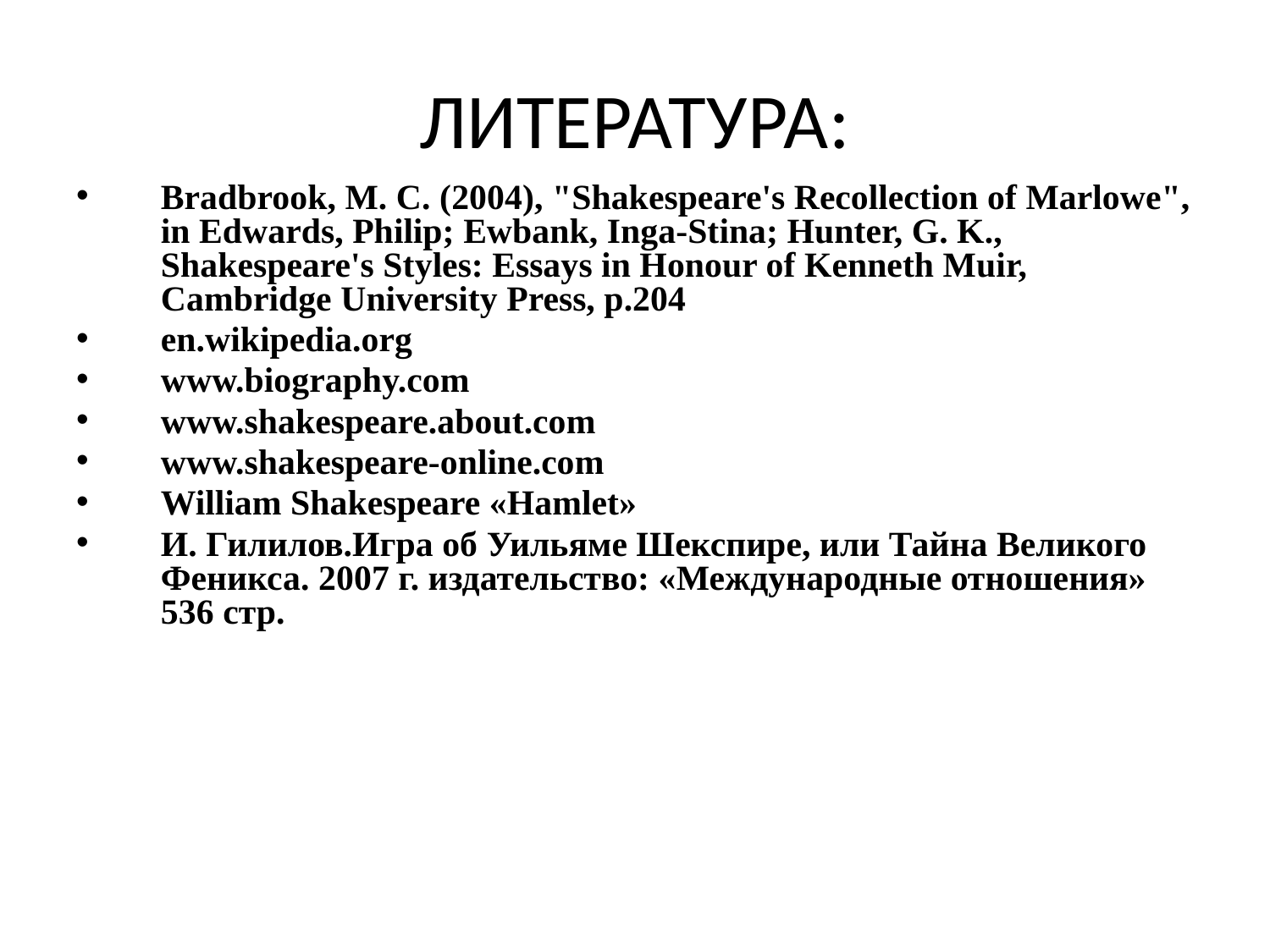

# ЛИТЕРАТУРА:
Bradbrook, M. C. (2004), "Shakespeare's Recollection of Marlowe", in Edwards, Philip; Ewbank, Inga-Stina; Hunter, G. K., Shakespeare's Styles: Essays in Honour of Kenneth Muir, Cambridge University Press, p.204
en.wikipedia.org
www.biography.com
www.shakespeare.about.com
www.shakespeare-online.com
William Shakespeare «Hamlet»
И. Гилилов.Игра об Уильяме Шекспире, или Тайна Великого Феникса. 2007 г. издательство: «Международные отношения» 536 стр.